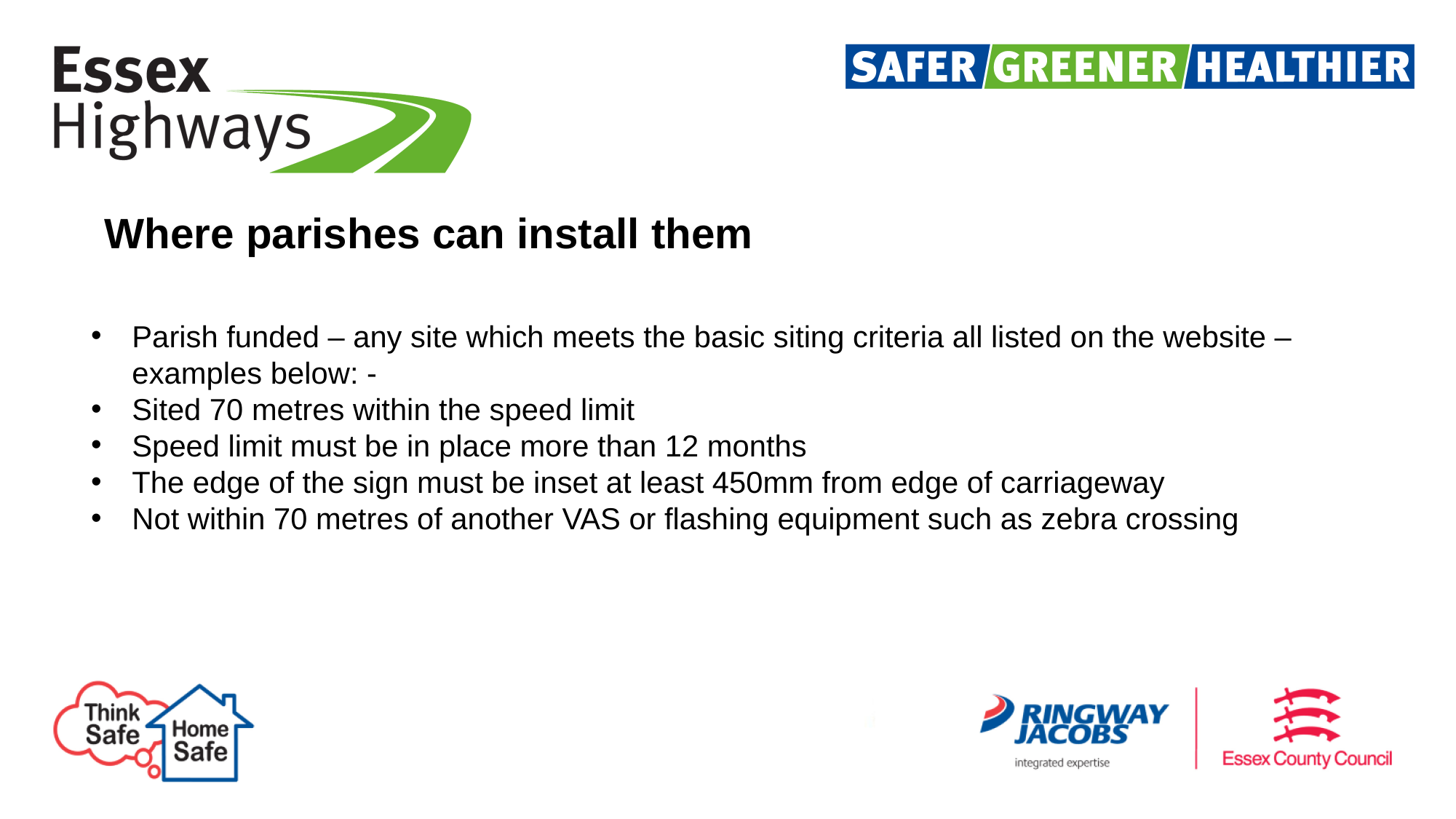

Where parishes can install them

Parish funded – any site which meets the basic siting criteria all listed on the website – examples below: -
Sited 70 metres within the speed limit
Speed limit must be in place more than 12 months
The edge of the sign must be inset at least 450mm from edge of carriageway
Not within 70 metres of another VAS or flashing equipment such as zebra crossing